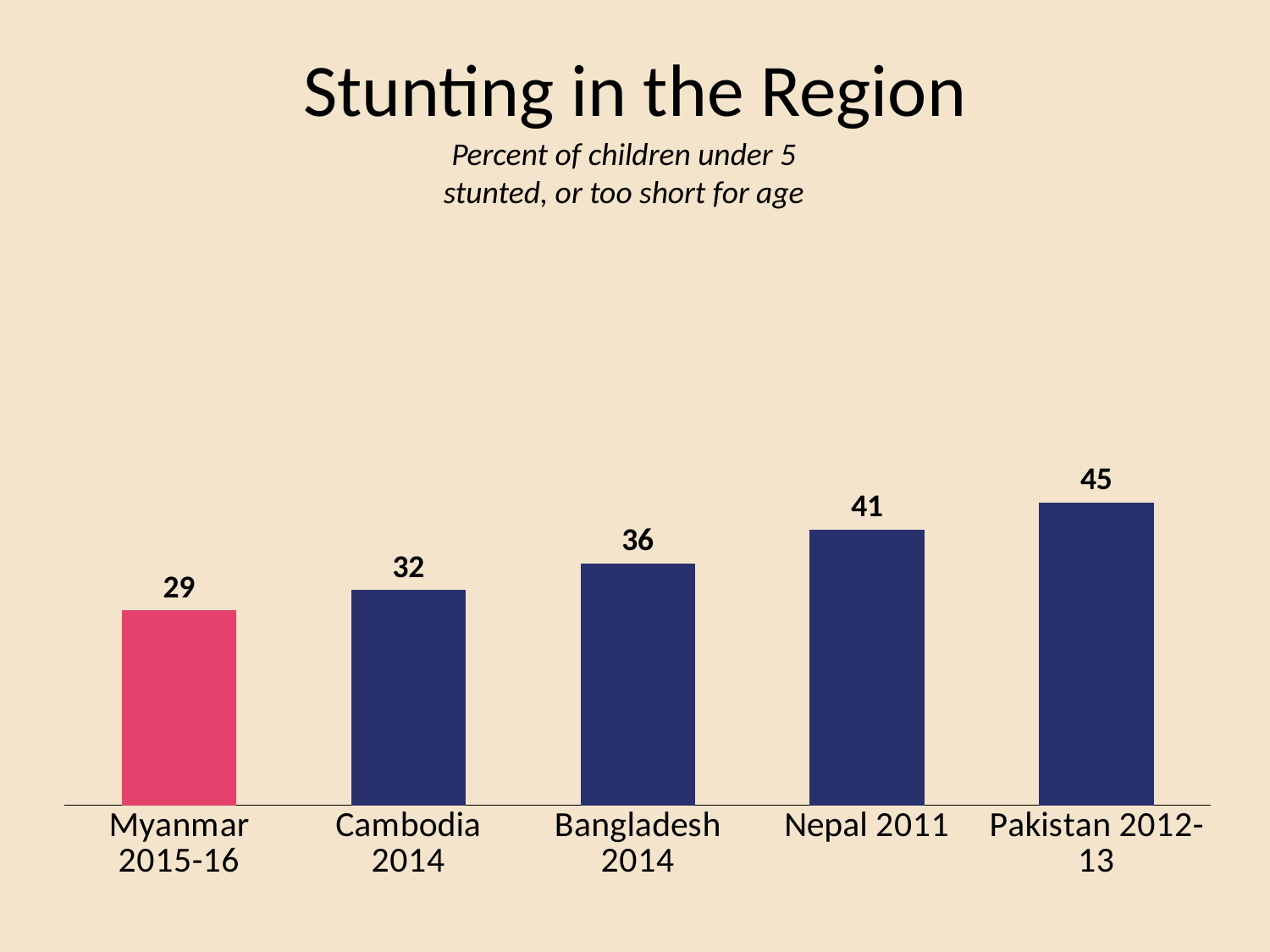

# Stunting in the Region
Percent of children under 5 stunted, or too short for age

### Chart

| Category | Column1 |
|---|---|
| Myanmar 2015-16 | 29.0 |
| Cambodia 2014 | 32.0 |
| Bangladesh 2014 | 36.0 |
| Nepal 2011 | 41.0 |
| Pakistan 2012-13 | 45.0 |